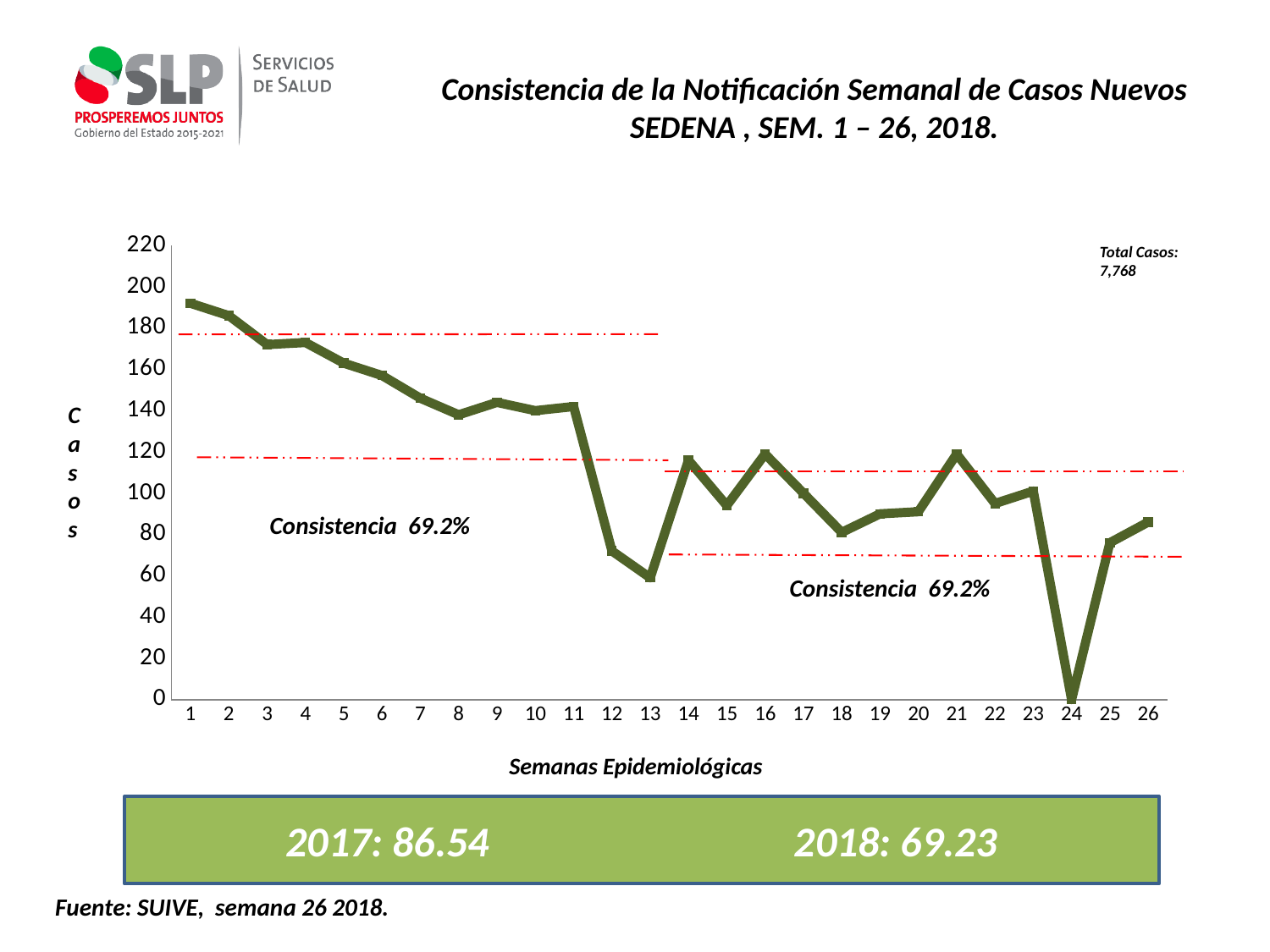

Consistencia de la Notificación Semanal de Casos Nuevos
SEDENA , SEM. 1 – 26, 2018.

### Chart

| Category | Serie 1 |
|---|---|
| 1 | 192.0 |
| 2 | 186.0 |
| 3 | 172.0 |
| 4 | 173.0 |
| 5 | 163.0 |
| 6 | 157.0 |
| 7 | 146.0 |
| 8 | 138.0 |
| 9 | 144.0 |
| 10 | 140.0 |
| 11 | 142.0 |
| 12 | 72.0 |
| 13 | 59.0 |
| 14 | 116.0 |
| 15 | 94.0 |
| 16 | 119.0 |
| 17 | 100.0 |
| 18 | 81.0 |
| 19 | 90.0 |
| 20 | 91.0 |
| 21 | 119.0 |
| 22 | 95.0 |
| 23 | 101.0 |
| 24 | 0.0 |
| 25 | 76.0 |
| 26 | 86.0 |
Total Casos:
7,768
Casos
Consistencia  69.2%
Consistencia  69.2%
Semanas Epidemiológicas
2017: 86.54                                2018: 69.23
Fuente: SUIVE,  semana 26 2018.